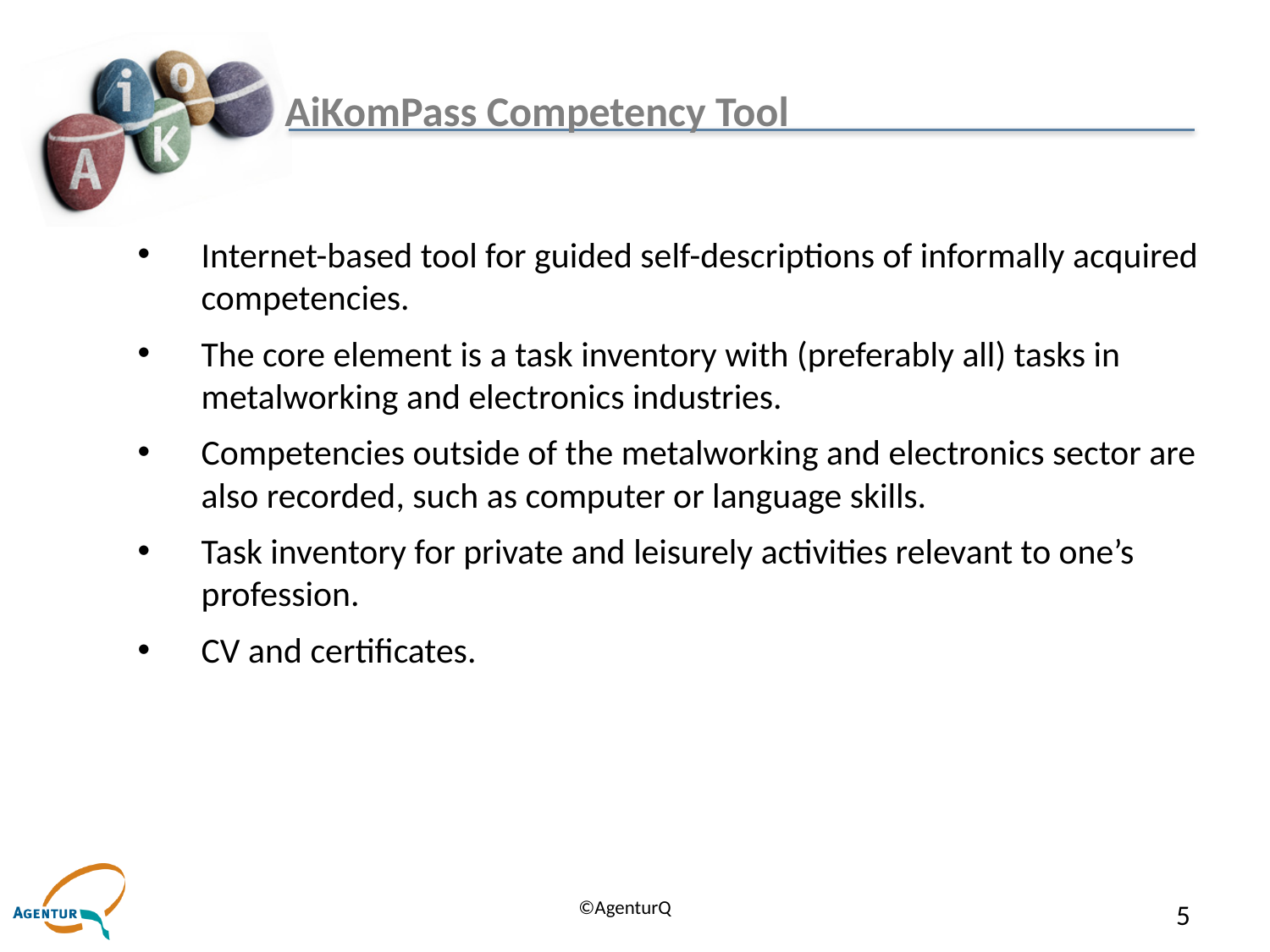

# AiKomPass Competency Tool
Internet-based tool for guided self-descriptions of informally acquired competencies.
The core element is a task inventory with (preferably all) tasks in metalworking and electronics industries.
Competencies outside of the metalworking and electronics sector are also recorded, such as computer or language skills.
Task inventory for private and leisurely activities relevant to one’s profession.
CV and certificates.
5